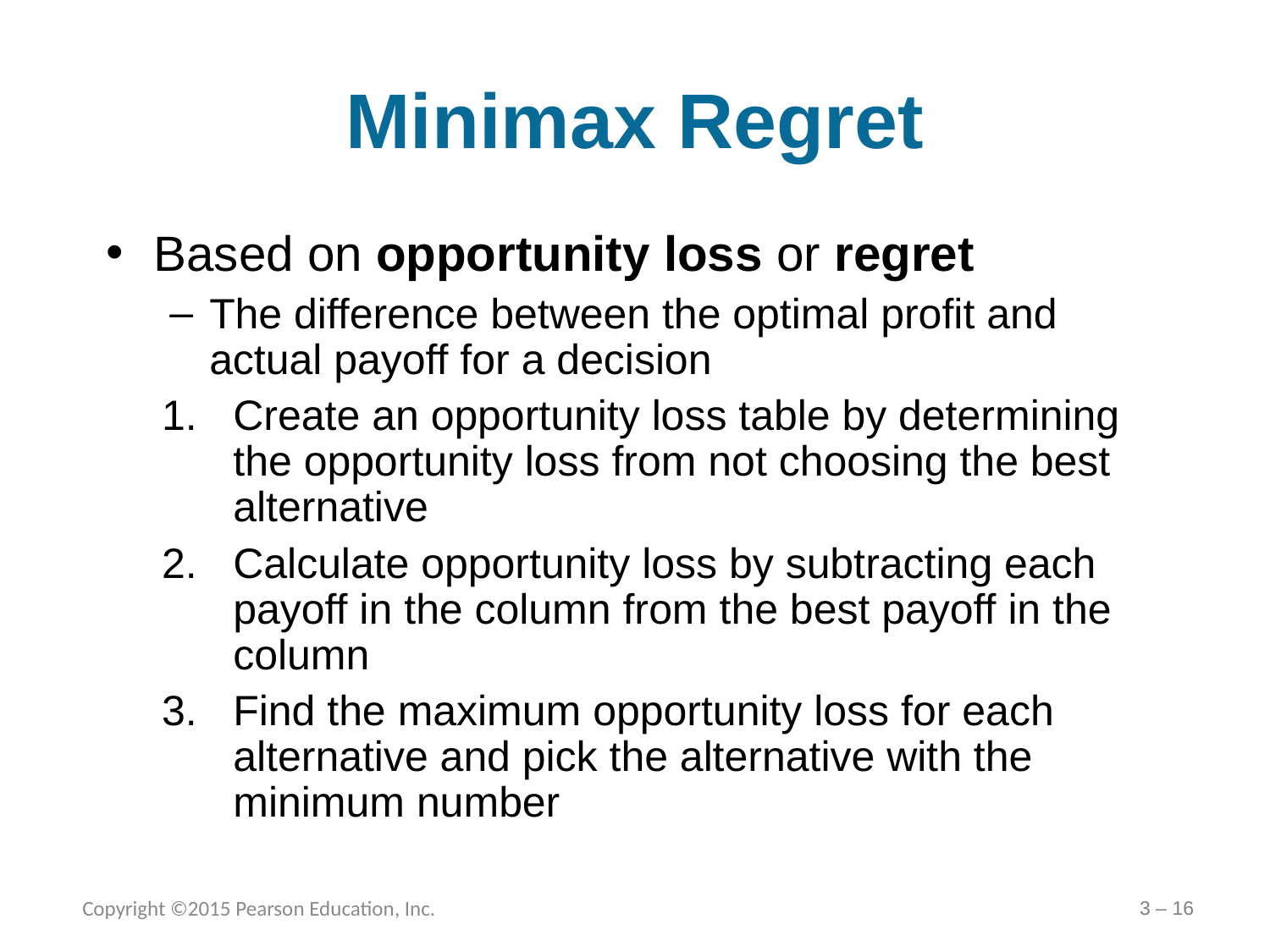

# Minimax Regret
Based on opportunity loss or regret
The difference between the optimal profit and actual payoff for a decision
Create an opportunity loss table by determining the opportunity loss from not choosing the best alternative
Calculate opportunity loss by subtracting each payoff in the column from the best payoff in the column
Find the maximum opportunity loss for each alternative and pick the alternative with the minimum number

Copyright ©2015 Pearson Education, Inc.
3 – 16